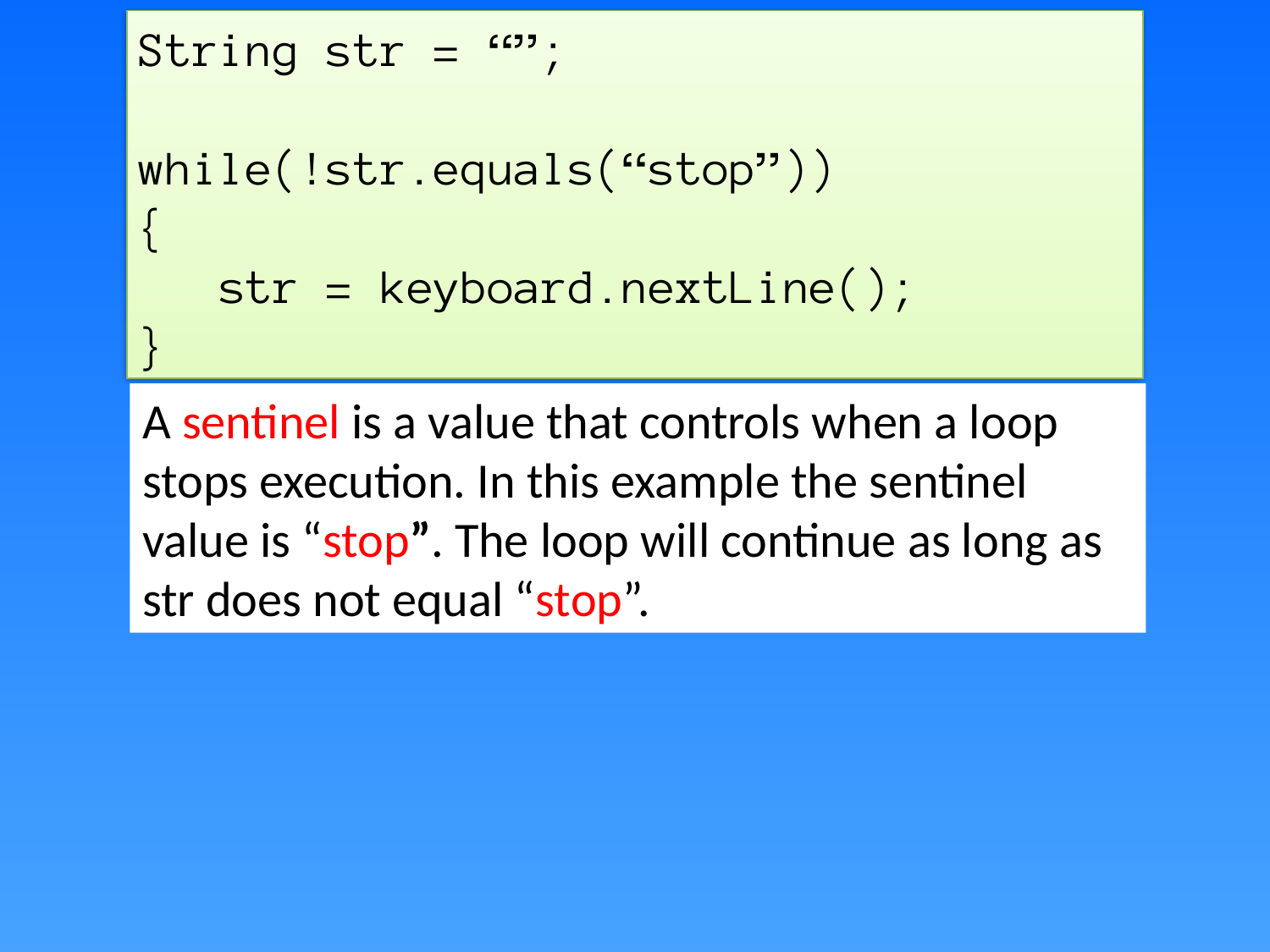

String str = “”;

while(!str.equals(“stop”))
{
   str = keyboard.nextLine();
}
A sentinel is a value that controls when a loop stops execution. In this example the sentinel value is “stop”. The loop will continue as long as str does not equal “stop”.